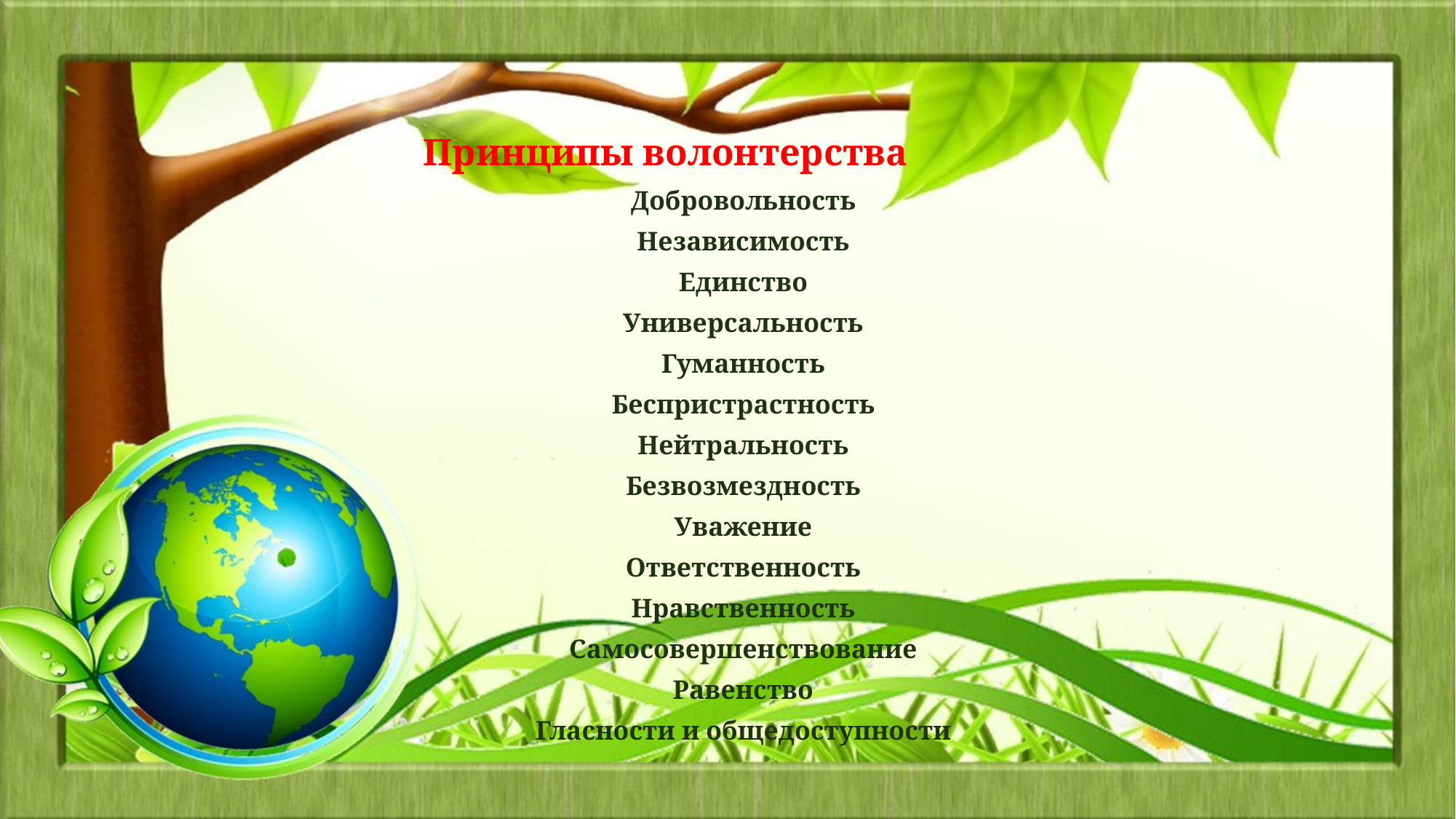

# Принципы волонтерства
Добровольность
Независимость
Единство
Универсальность
Гуманность
Беспристрастность
Нейтральность
Безвозмездность
Уважение
Ответственность
Нравственность
Самосовершенствование
Равенство
Гласности и общедоступности